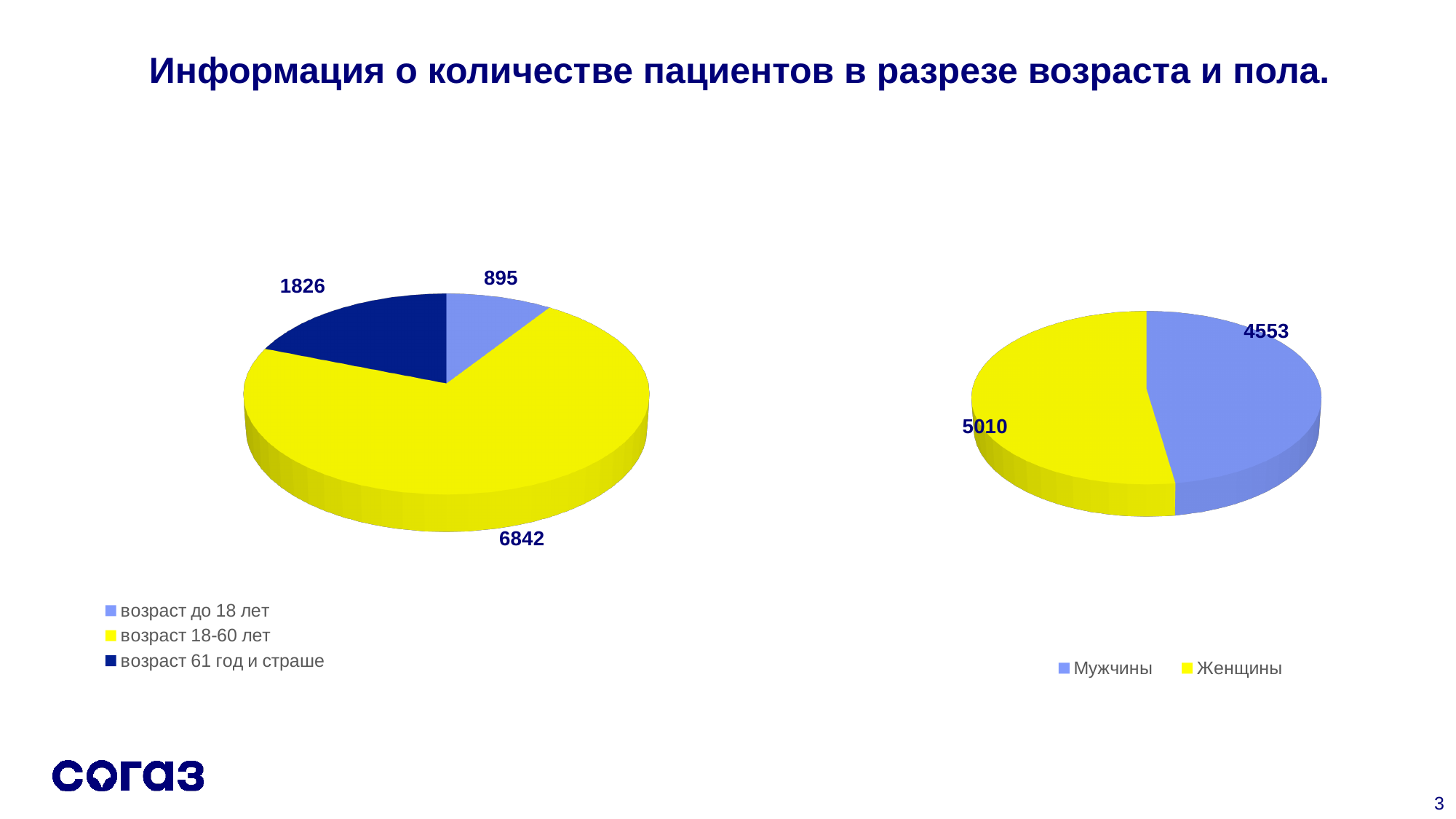

# Информация о количестве пациентов в разрезе возраста и пола.

[unsupported chart]

[unsupported chart]

3